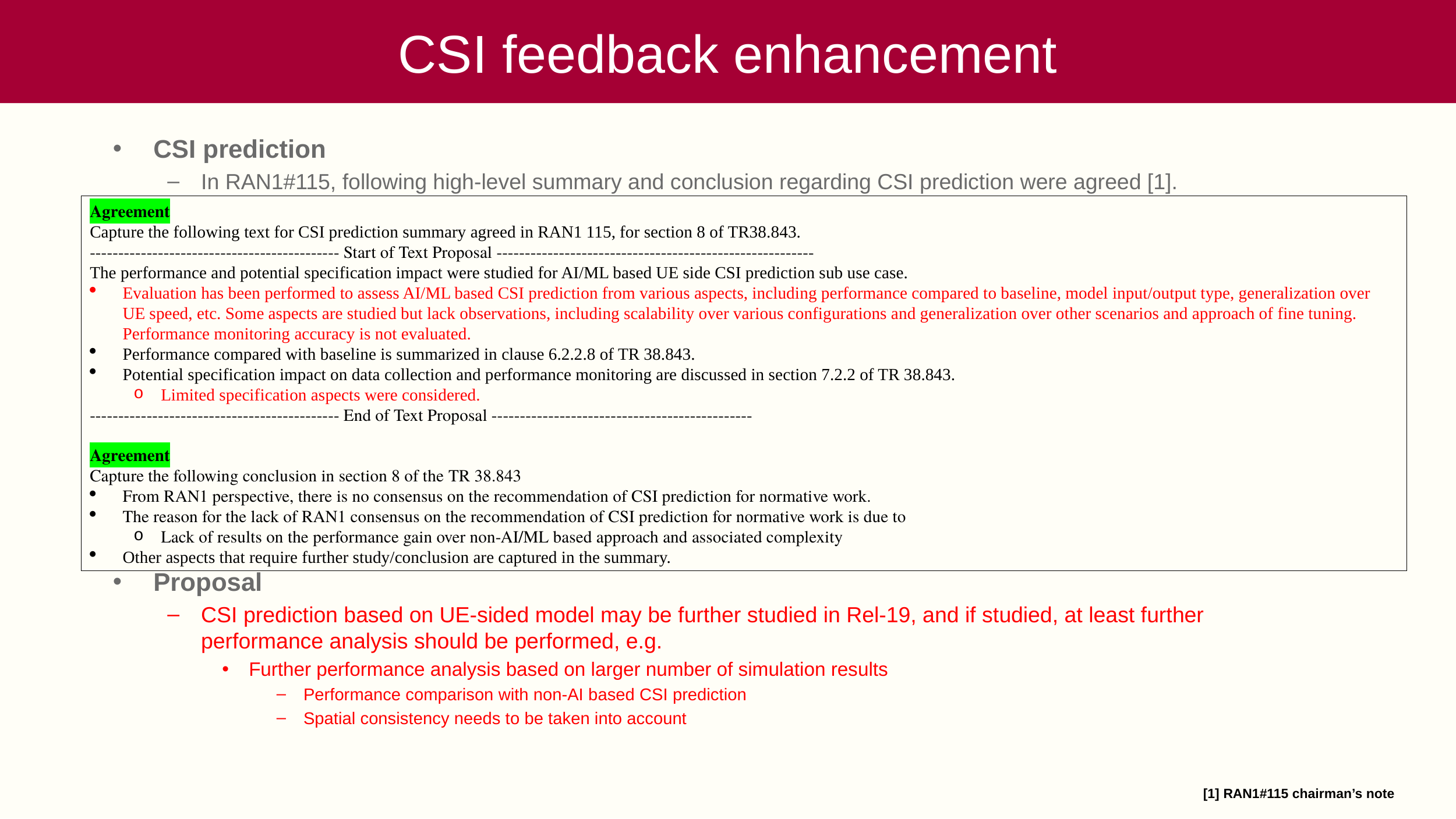

# CSI feedback enhancement
CSI prediction
In RAN1#115, following high-level summary and conclusion regarding CSI prediction were agreed [1].

Proposal
CSI prediction based on UE-sided model may be further studied in Rel-19, and if studied, at least further performance analysis should be performed, e.g.
Further performance analysis based on larger number of simulation results
Performance comparison with non-AI based CSI prediction
Spatial consistency needs to be taken into account

Agreement
Capture the following text for CSI prediction summary agreed in RAN1 115, for section 8 of TR38.843.
-------------------------------------------- Start of Text Proposal --------------------------------------------------------
The performance and potential specification impact were studied for AI/ML based UE side CSI prediction sub use case.
Evaluation has been performed to assess AI/ML based CSI prediction from various aspects, including performance compared to baseline, model input/output type, generalization over UE speed, etc. Some aspects are studied but lack observations, including scalability over various configurations and generalization over other scenarios and approach of fine tuning. Performance monitoring accuracy is not evaluated.
Performance compared with baseline is summarized in clause 6.2.2.8 of TR 38.843.
Potential specification impact on data collection and performance monitoring are discussed in section 7.2.2 of TR 38.843.
Limited specification aspects were considered.
-------------------------------------------- End of Text Proposal ----------------------------------------------

Agreement
Capture the following conclusion in section 8 of the TR 38.843
From RAN1 perspective, there is no consensus on the recommendation of CSI prediction for normative work.
The reason for the lack of RAN1 consensus on the recommendation of CSI prediction for normative work is due to
Lack of results on the performance gain over non-AI/ML based approach and associated complexity
Other aspects that require further study/conclusion are captured in the summary.
[1] RAN1#115 chairman’s note